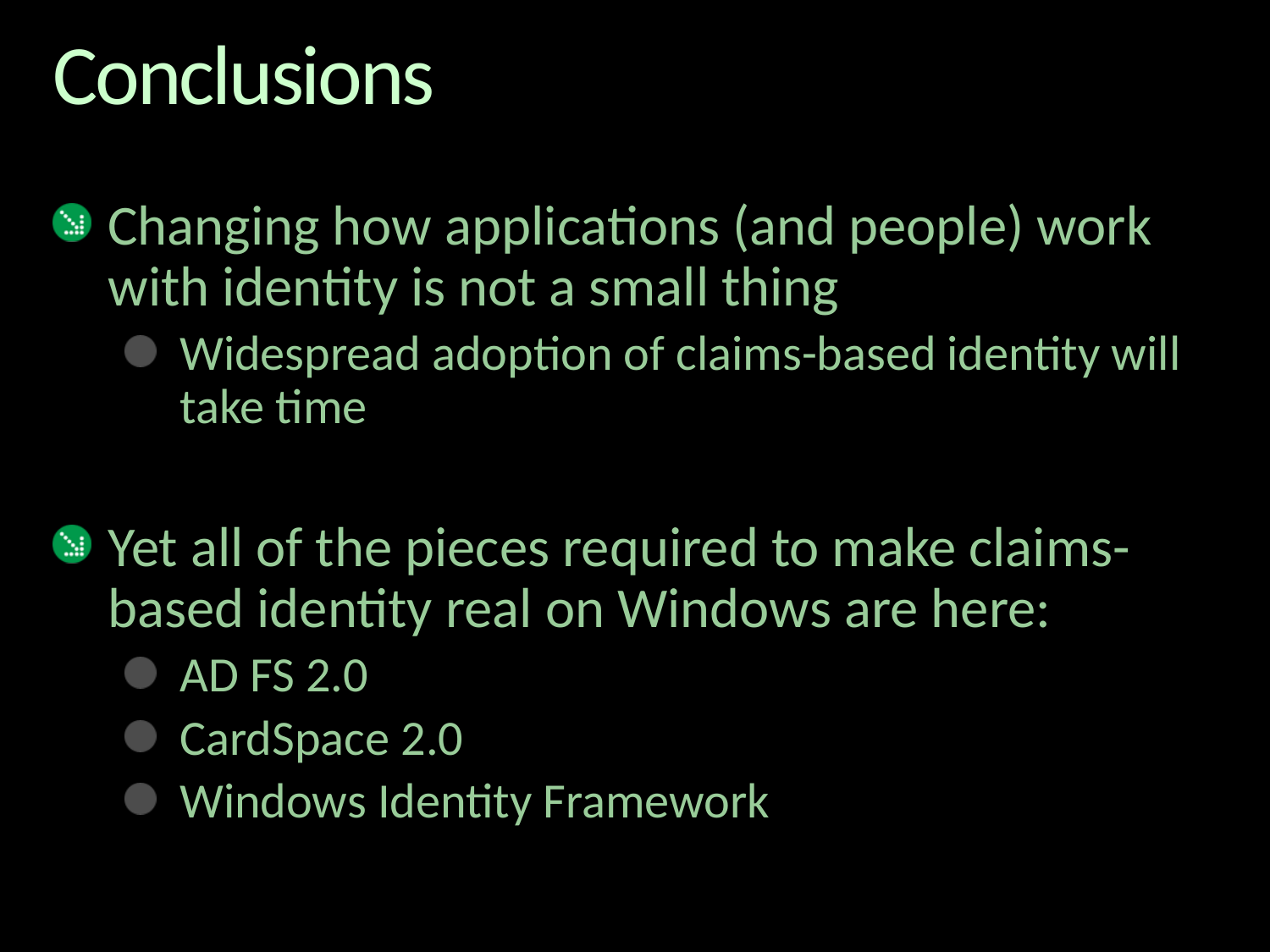

# Conclusions
Changing how applications (and people) work with identity is not a small thing
Widespread adoption of claims-based identity will take time

Yet all of the pieces required to make claims-based identity real on Windows are here:
AD FS 2.0
CardSpace 2.0
Windows Identity Framework